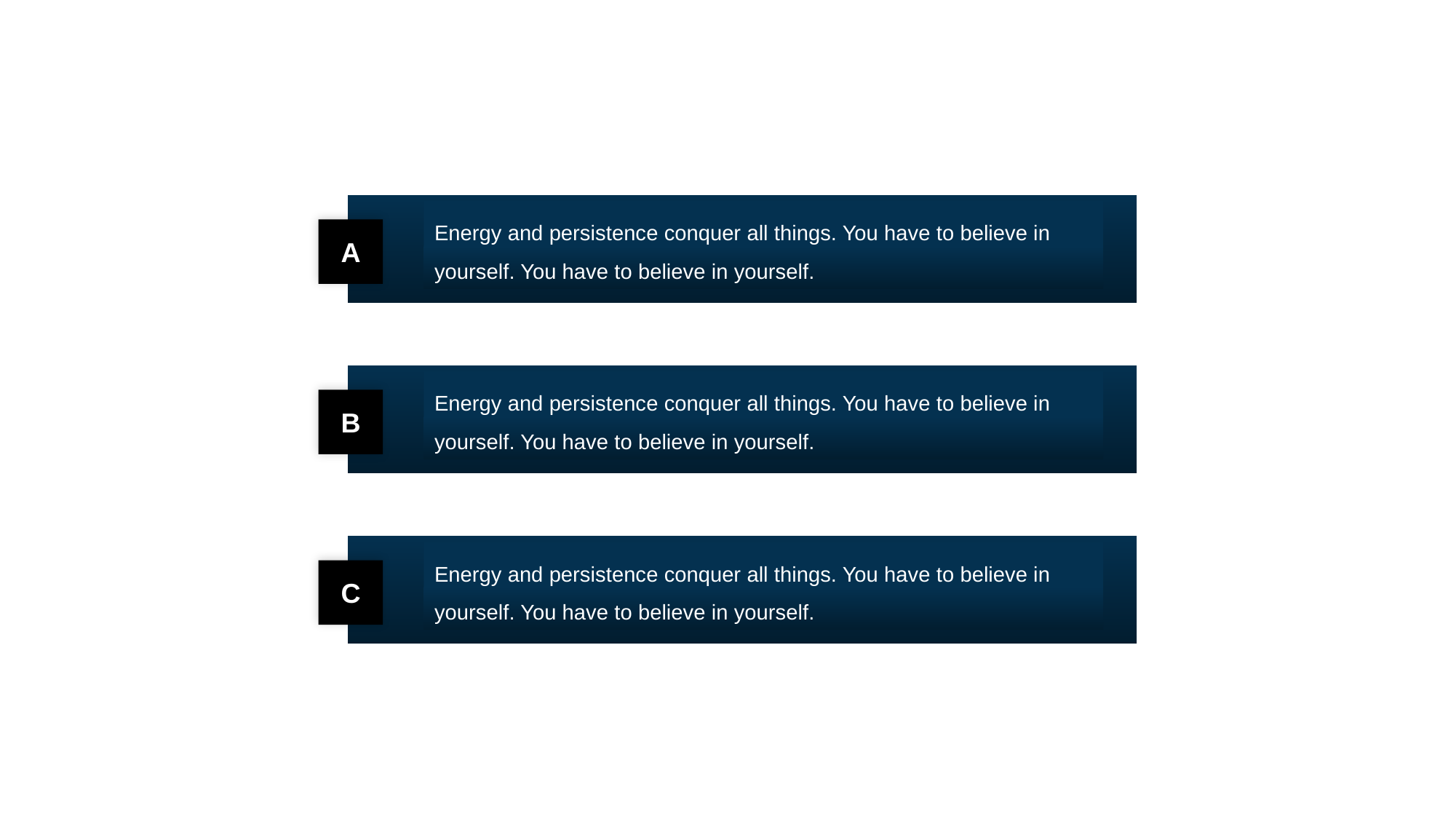

Energy and persistence conquer all things. You have to believe in yourself. You have to believe in yourself.
A

Energy and persistence conquer all things. You have to believe in yourself. You have to believe in yourself.
B

Energy and persistence conquer all things. You have to believe in yourself. You have to believe in yourself.
C